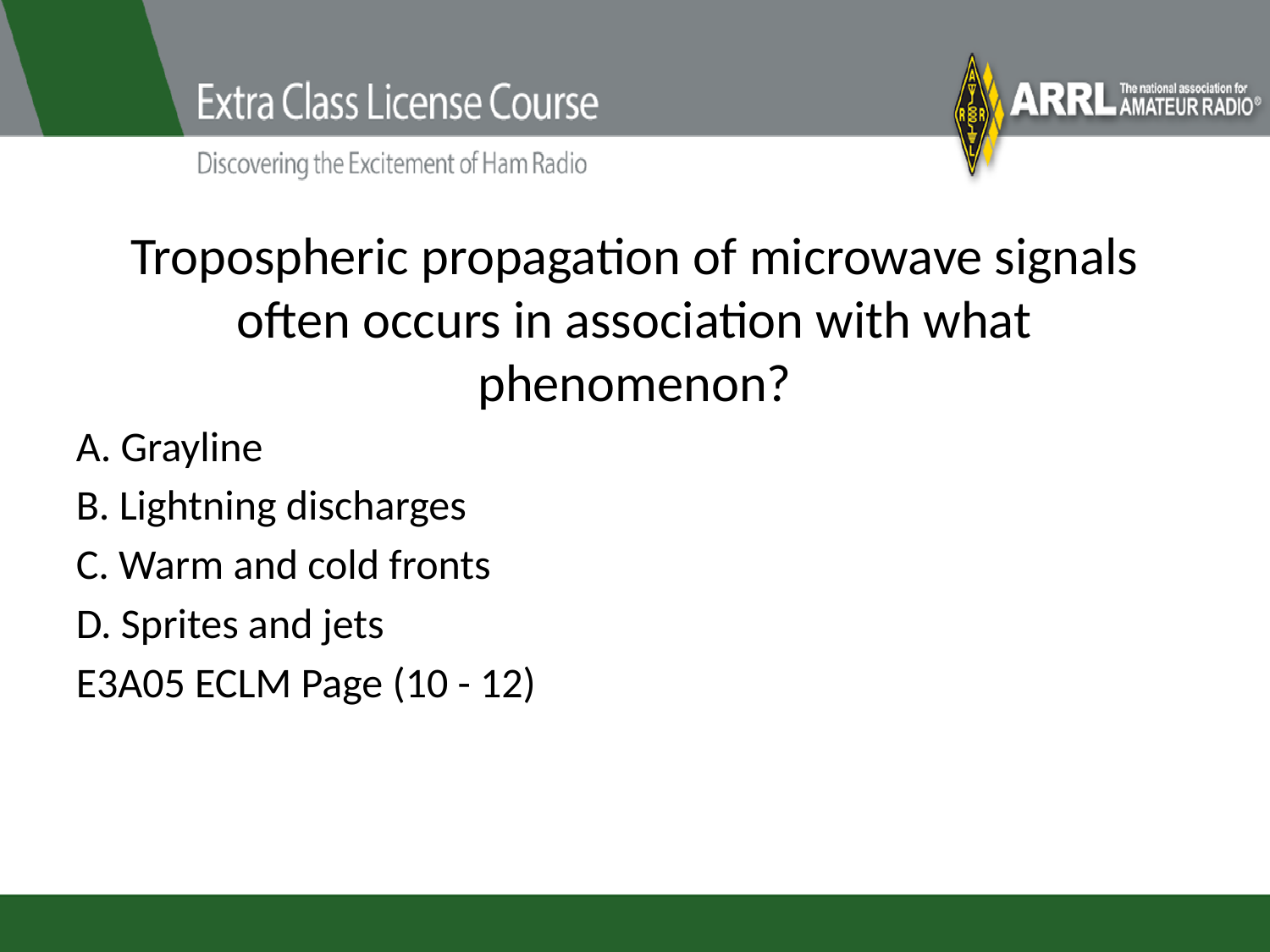

# Tropospheric propagation of microwave signals often occurs in association with what phenomenon?
A. Grayline
B. Lightning discharges
C. Warm and cold fronts
D. Sprites and jets
E3A05 ECLM Page (10 - 12)